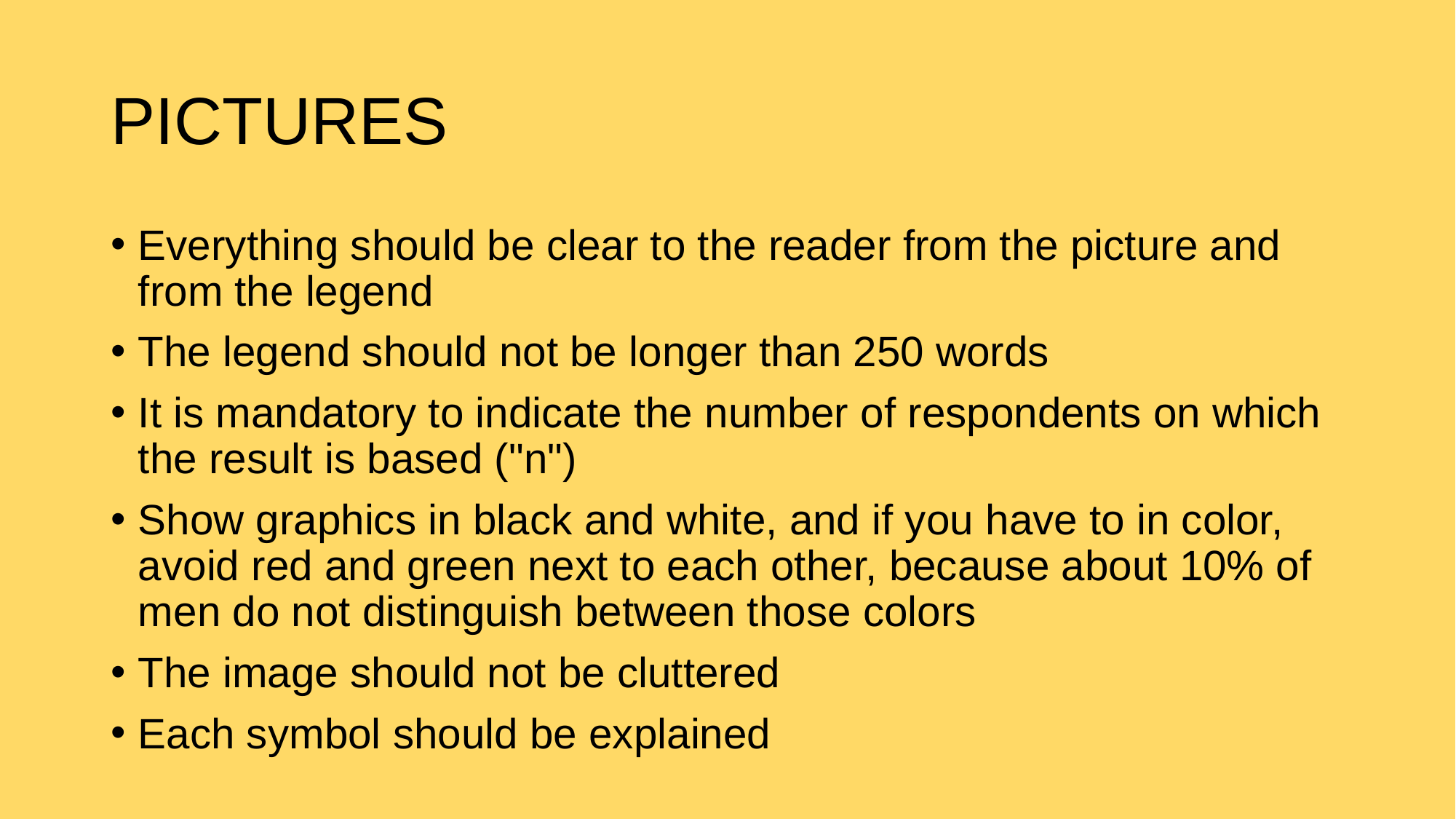

# PICTURES
Everything should be clear to the reader from the picture and from the legend
The legend should not be longer than 250 words
It is mandatory to indicate the number of respondents on which the result is based ("n")
Show graphics in black and white, and if you have to in color, avoid red and green next to each other, because about 10% of men do not distinguish between those colors
The image should not be cluttered
Each symbol should be explained